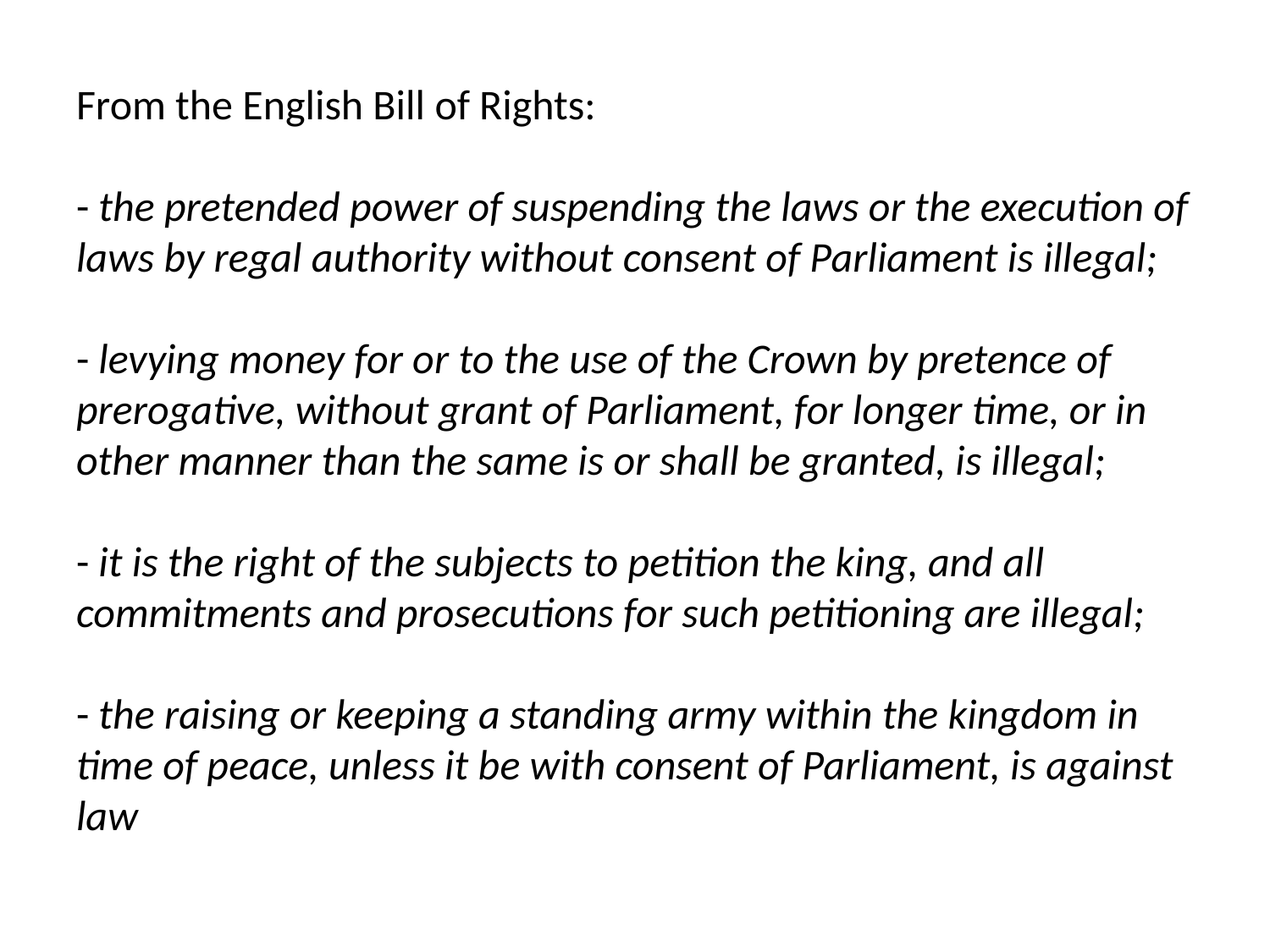

# From the English Bill of Rights: - the pretended power of suspending the laws or the execution of laws by regal authority without consent of Parliament is illegal; - levying money for or to the use of the Crown by pretence of prerogative, without grant of Parliament, for longer time, or in other manner than the same is or shall be granted, is illegal; - it is the right of the subjects to petition the king, and all commitments and prosecutions for such petitioning are illegal; - the raising or keeping a standing army within the kingdom in time of peace, unless it be with consent of Parliament, is against law